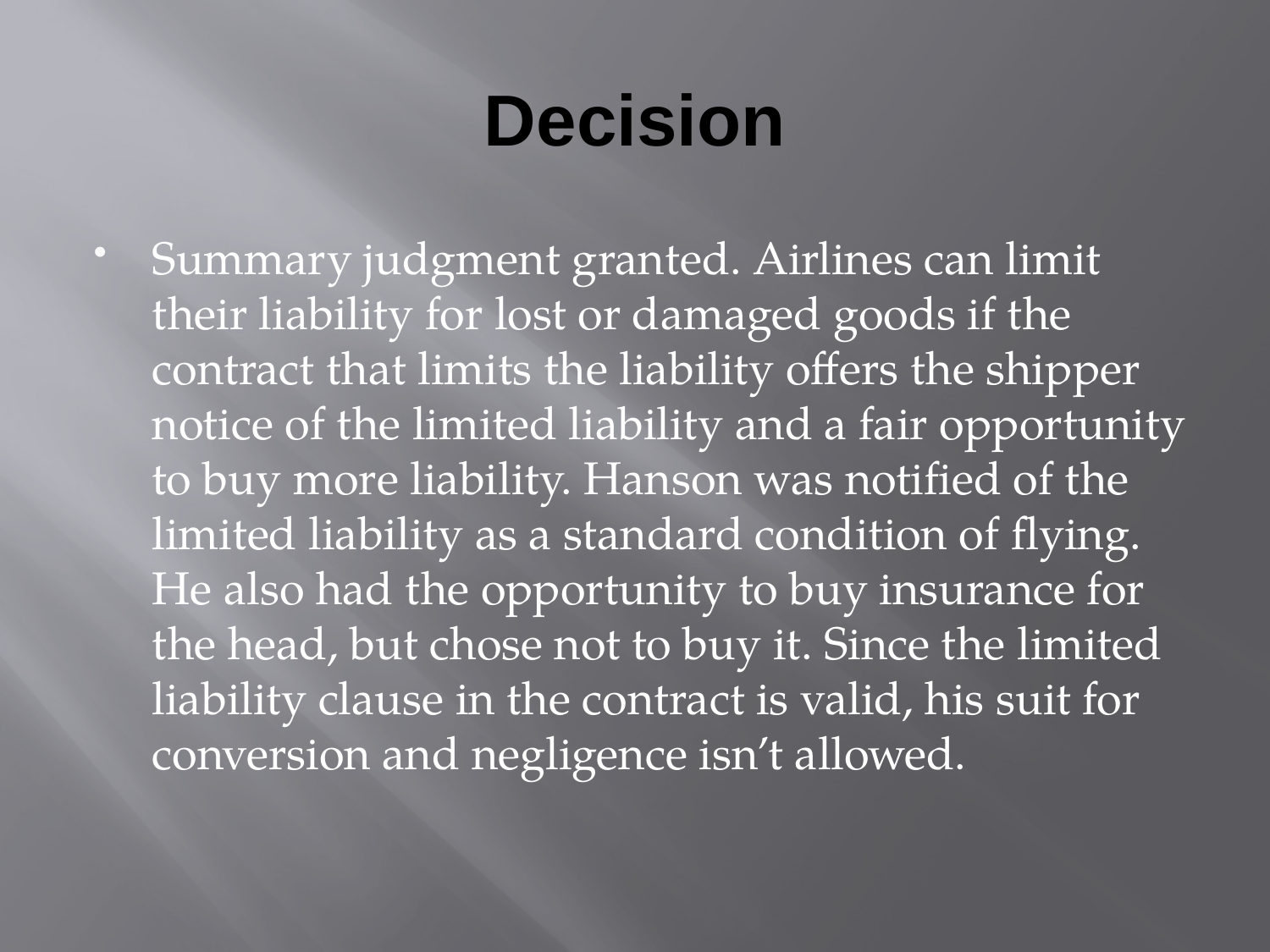

# Decision
Summary judgment granted. Airlines can limit their liability for lost or damaged goods if the contract that limits the liability offers the shipper notice of the limited liability and a fair opportunity to buy more liability. Hanson was notified of the limited liability as a standard condition of flying. He also had the opportunity to buy insurance for the head, but chose not to buy it. Since the limited liability clause in the contract is valid, his suit for conversion and negligence isn’t allowed.